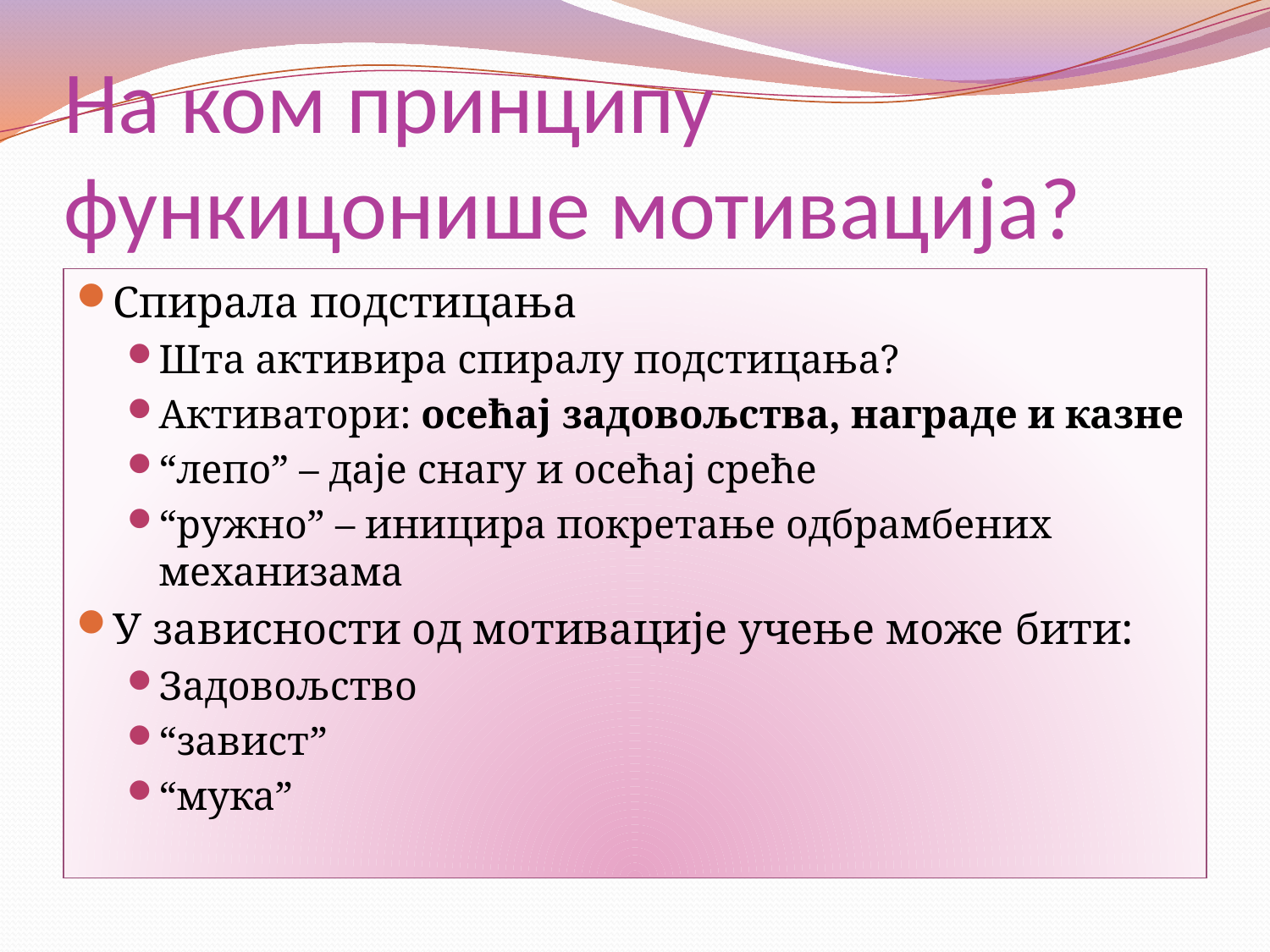

# На ком принципу функицонише мотивација?
Спирала подстицања
Шта активира спиралу подстицања?
Активатори: осећај задовољства, награде и казне
“лепо” – даје снагу и осећај среће
“ружно” – иницира покретање одбрамбених механизама
У зависности од мотивације учење може бити:
Задовољство
“завист”
“мука”